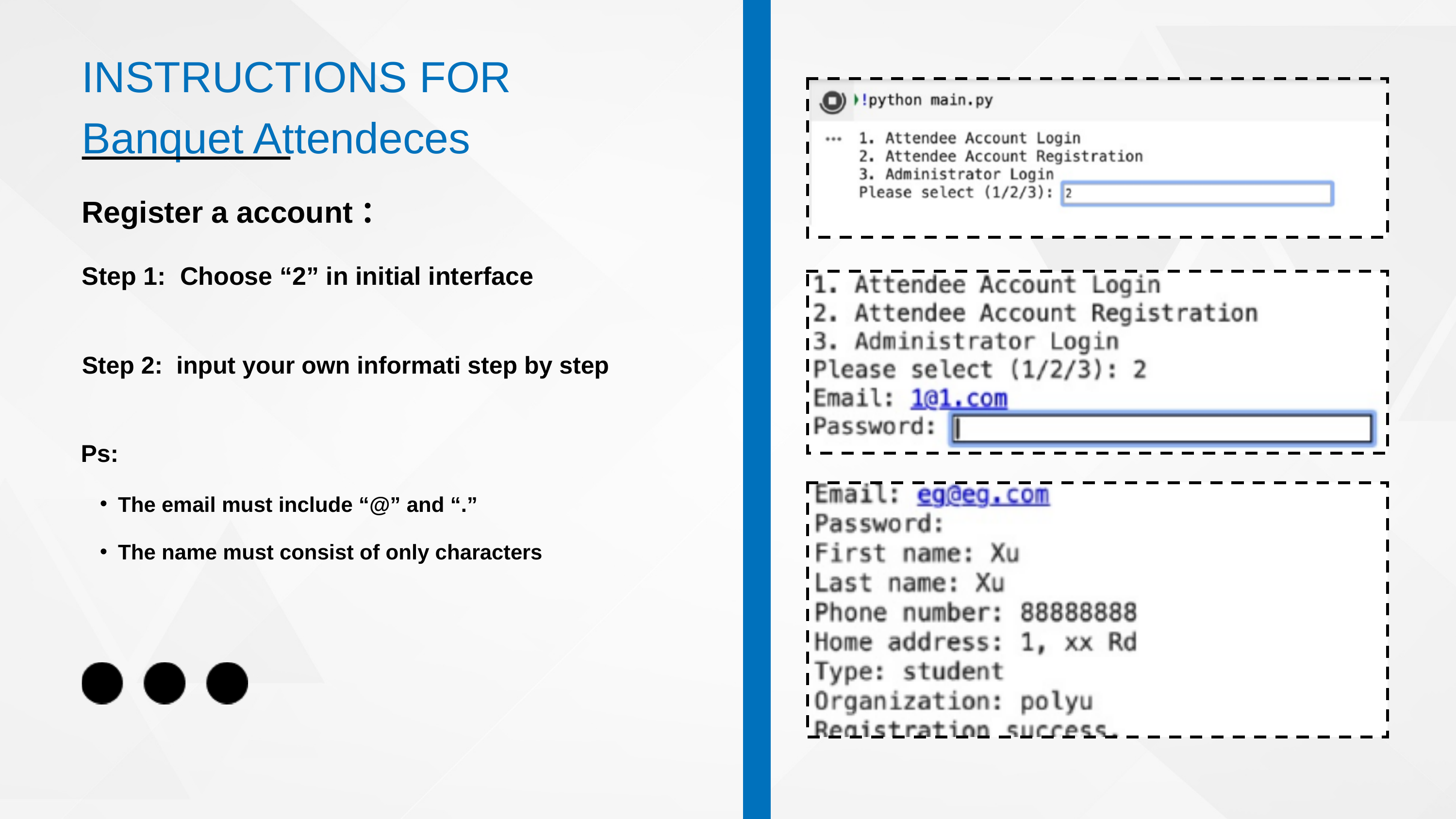

INSTRUCTIONS FOR
Banquet Attendeces

Register a account：
Step 1:  Choose “2” in initial interface

Step 2:  input your own informati step by step
Ps:

The email must include “@” and “.”
The name must consist of only characters